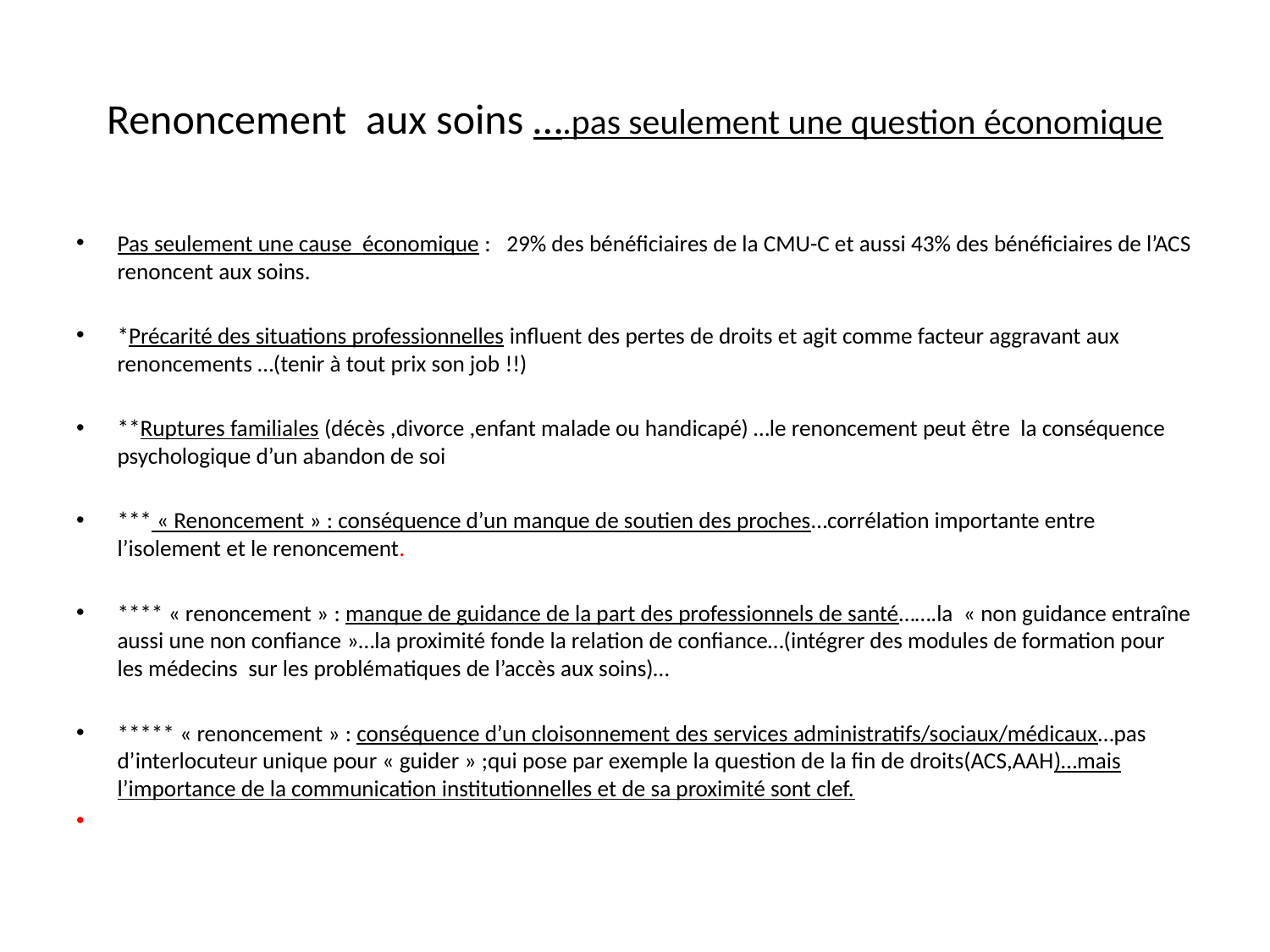

# Renoncement  aux soins ….pas seulement une question économique
Pas seulement une cause  économique :   29% des bénéficiaires de la CMU-C et aussi 43% des bénéficiaires de l’ACS renoncent aux soins.

*Précarité des situations professionnelles influent des pertes de droits et agit comme facteur aggravant aux renoncements …(tenir à tout prix son job !!)

**Ruptures familiales (décès ,divorce ,enfant malade ou handicapé) …le renoncement peut être  la conséquence psychologique d’un abandon de soi

*** « Renoncement » : conséquence d’un manque de soutien des proches…corrélation importante entre l’isolement et le renoncement.

**** « renoncement » : manque de guidance de la part des professionnels de santé…….la  « non guidance entraîne aussi une non confiance »…la proximité fonde la relation de confiance…(intégrer des modules de formation pour les médecins  sur les problématiques de l’accès aux soins)…

***** « renoncement » : conséquence d’un cloisonnement des services administratifs/sociaux/médicaux…pas d’interlocuteur unique pour « guider » ;qui pose par exemple la question de la fin de droits(ACS,AAH)…mais l’importance de la communication institutionnelles et de sa proximité sont clef.